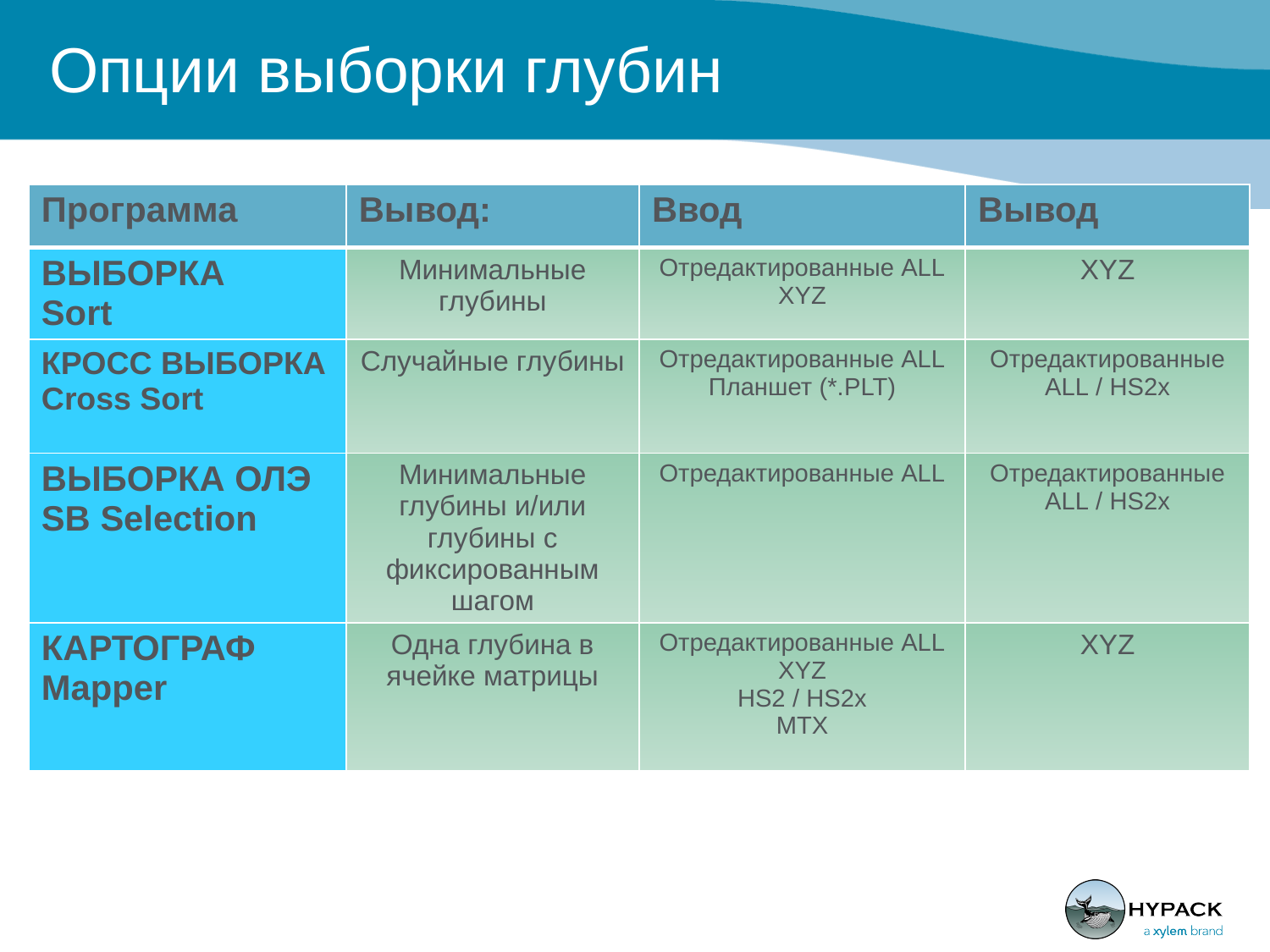

# Опции выборки глубин
| Программа | Вывод: | Ввод | Вывод |
| --- | --- | --- | --- |
| ВЫБОРКА Sort | Минимальные глубины | Отредактированные ALL XYZ | XYZ |
| КРОСС ВЫБОРКА Cross Sort | Случайные глубины | Отредактированные ALL Планшет (\*.PLT) | Отредактированные ALL / HS2x |
| ВЫБОРКА ОЛЭ SB Selection | Минимальные глубины и/или глубины с фиксированным шагом | Отредактированные ALL | Отредактированные ALL / HS2x |
| КАРТОГРАФ Mapper | Одна глубина в ячейке матрицы | Отредактированные ALL XYZ HS2 / HS2x MTX | XYZ |